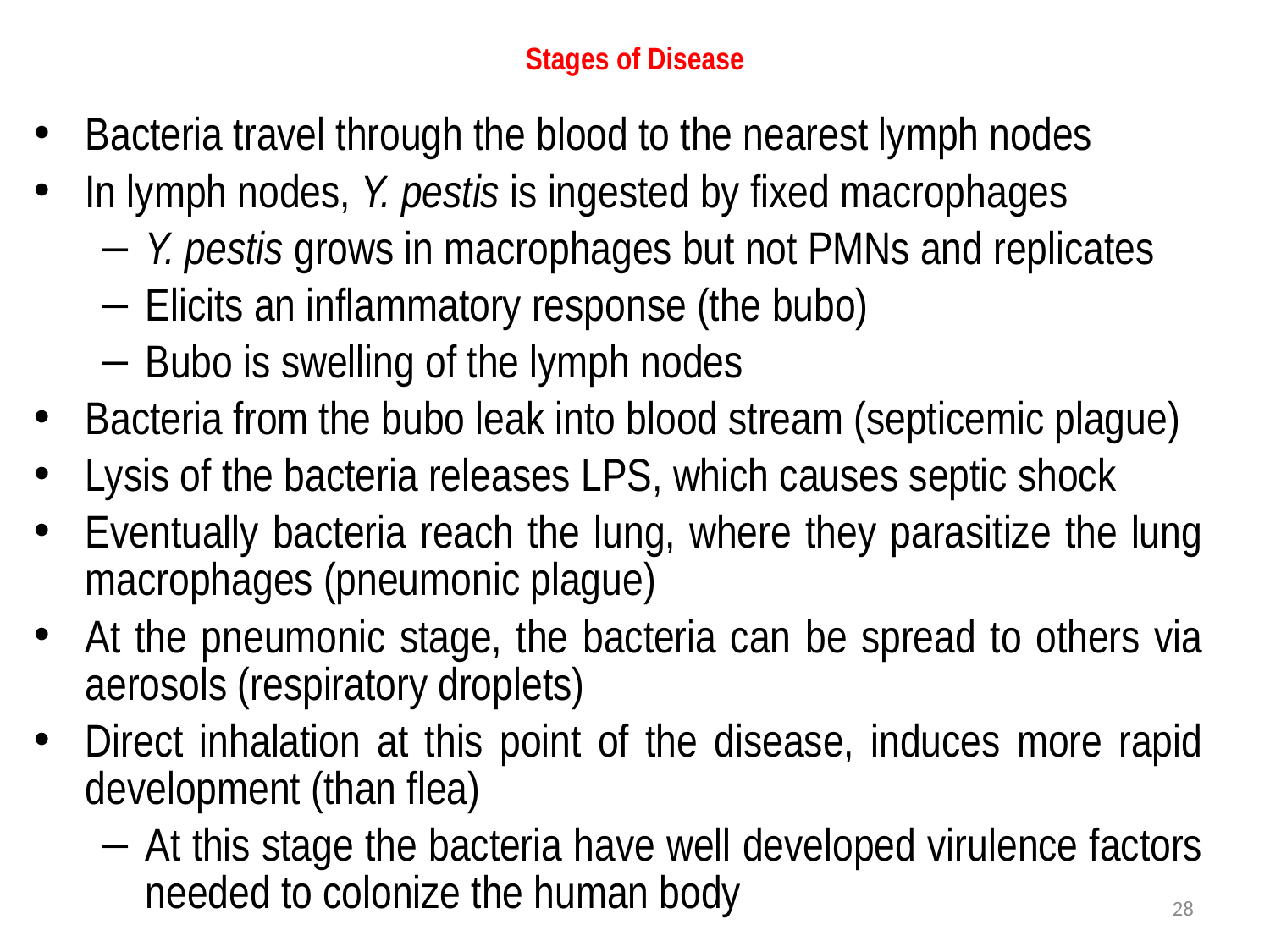

# Stages of Disease
Bacteria travel through the blood to the nearest lymph nodes
In lymph nodes, Y. pestis is ingested by fixed macrophages
Y. pestis grows in macrophages but not PMNs and replicates
Elicits an inflammatory response (the bubo)
Bubo is swelling of the lymph nodes
Bacteria from the bubo leak into blood stream (septicemic plague)
Lysis of the bacteria releases LPS, which causes septic shock
Eventually bacteria reach the lung, where they parasitize the lung macrophages (pneumonic plague)
At the pneumonic stage, the bacteria can be spread to others via aerosols (respiratory droplets)
Direct inhalation at this point of the disease, induces more rapid development (than flea)
At this stage the bacteria have well developed virulence factors needed to colonize the human body

28